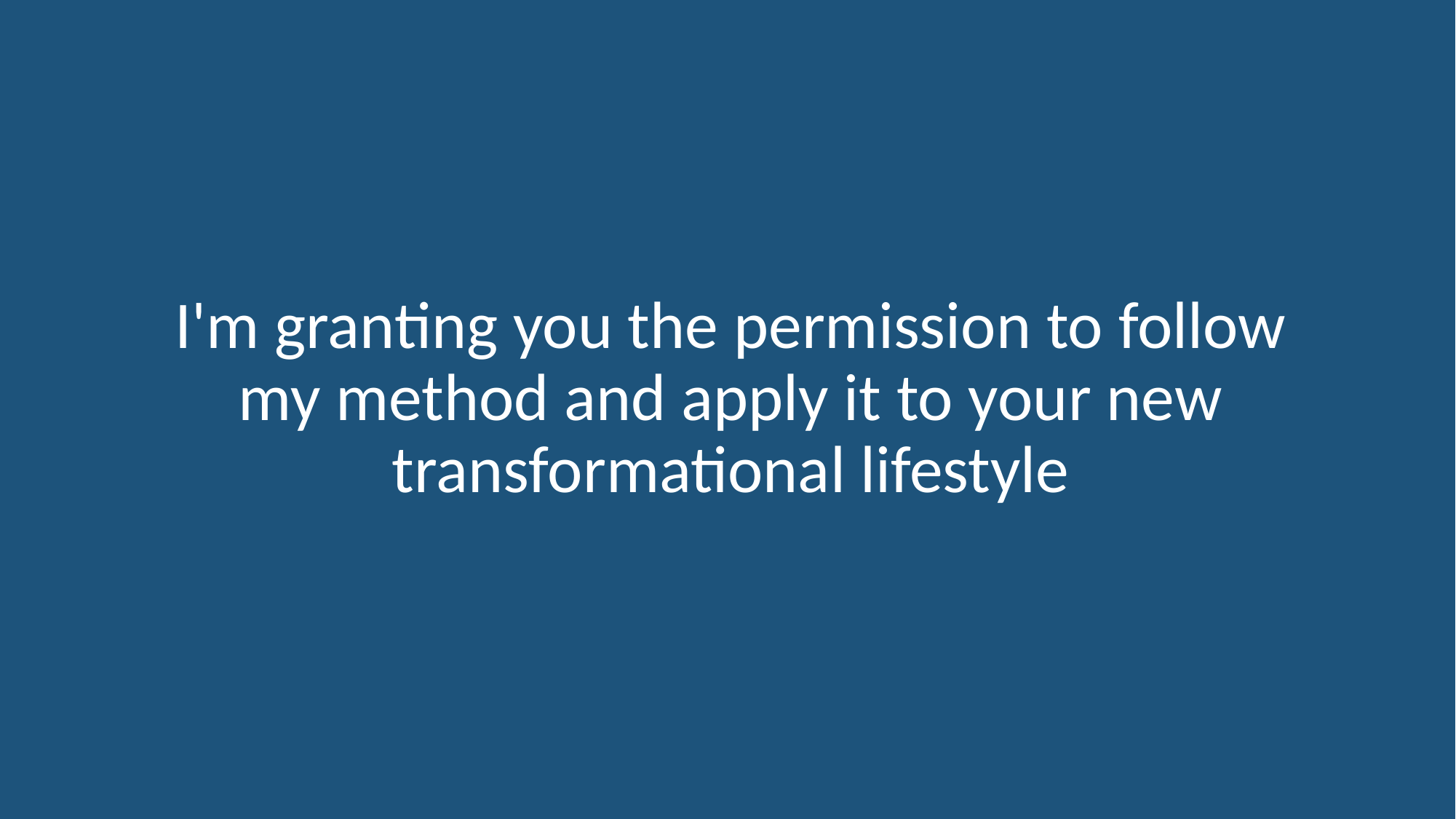

# I'm granting you the permission to follow my method and apply it to your new transformational lifestyle